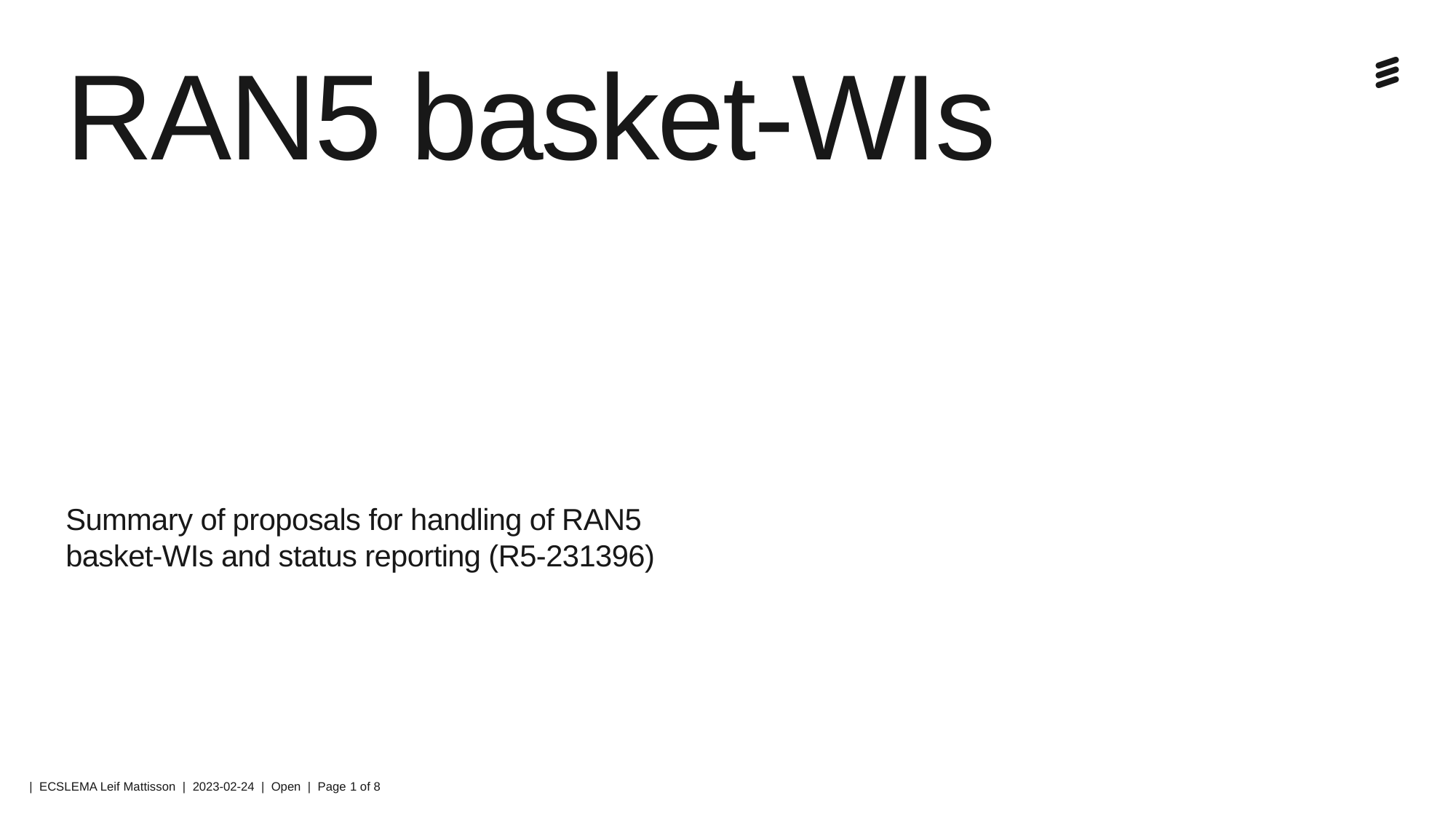

# RAN5 basket-WIs
Summary of proposals for handling of RAN5 basket-WIs and status reporting (R5-231396)